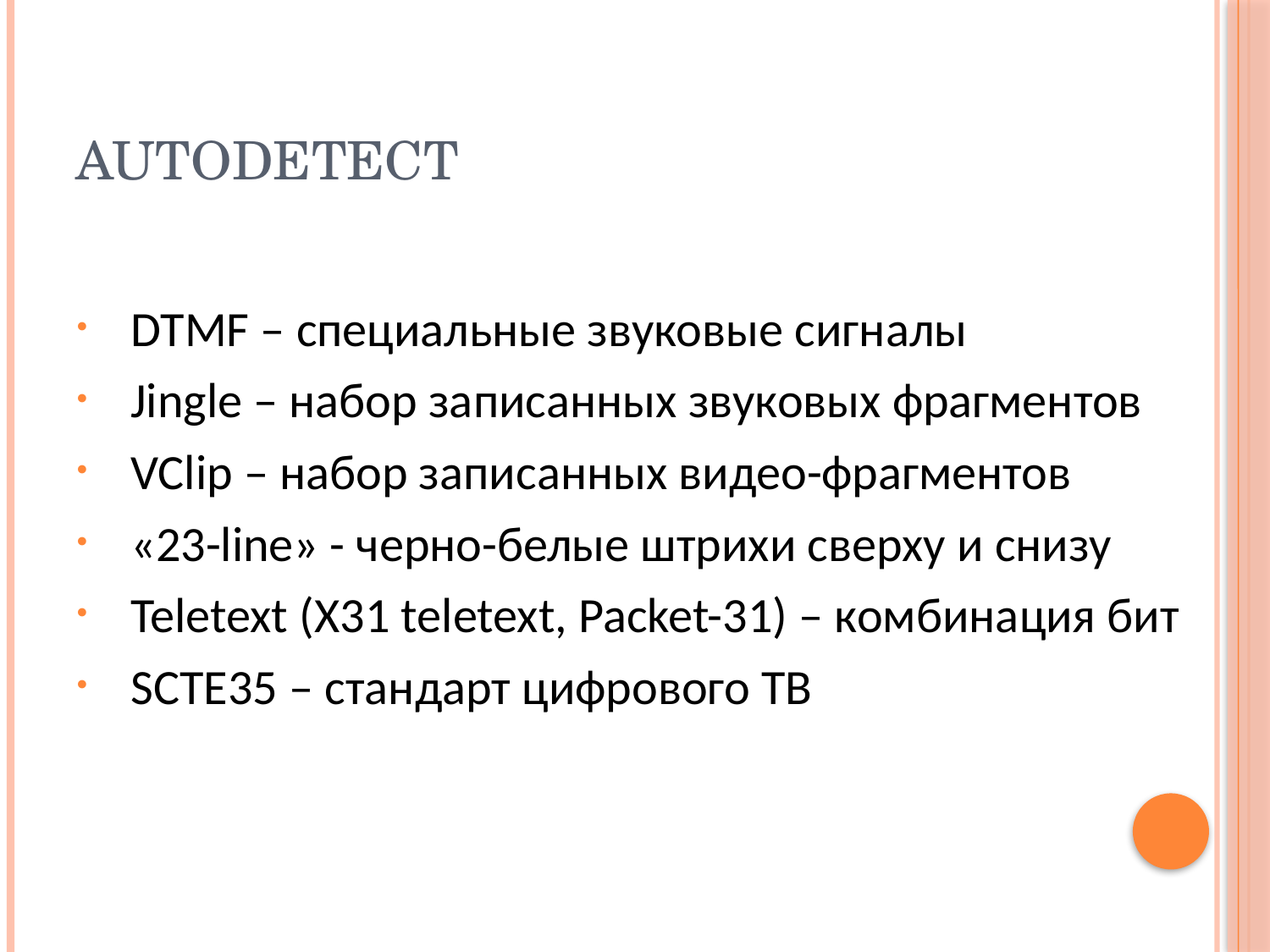

# AutoDetect
DTMF – специальные звуковые сигналы
Jingle – набор записанных звуковых фрагментов
VClip – набор записанных видео-фрагментов
«23-line» - черно-белые штрихи сверху и снизу
Teletext (X31 teletext, Packet-31) – комбинация бит
SCTE35 – стандарт цифрового ТВ